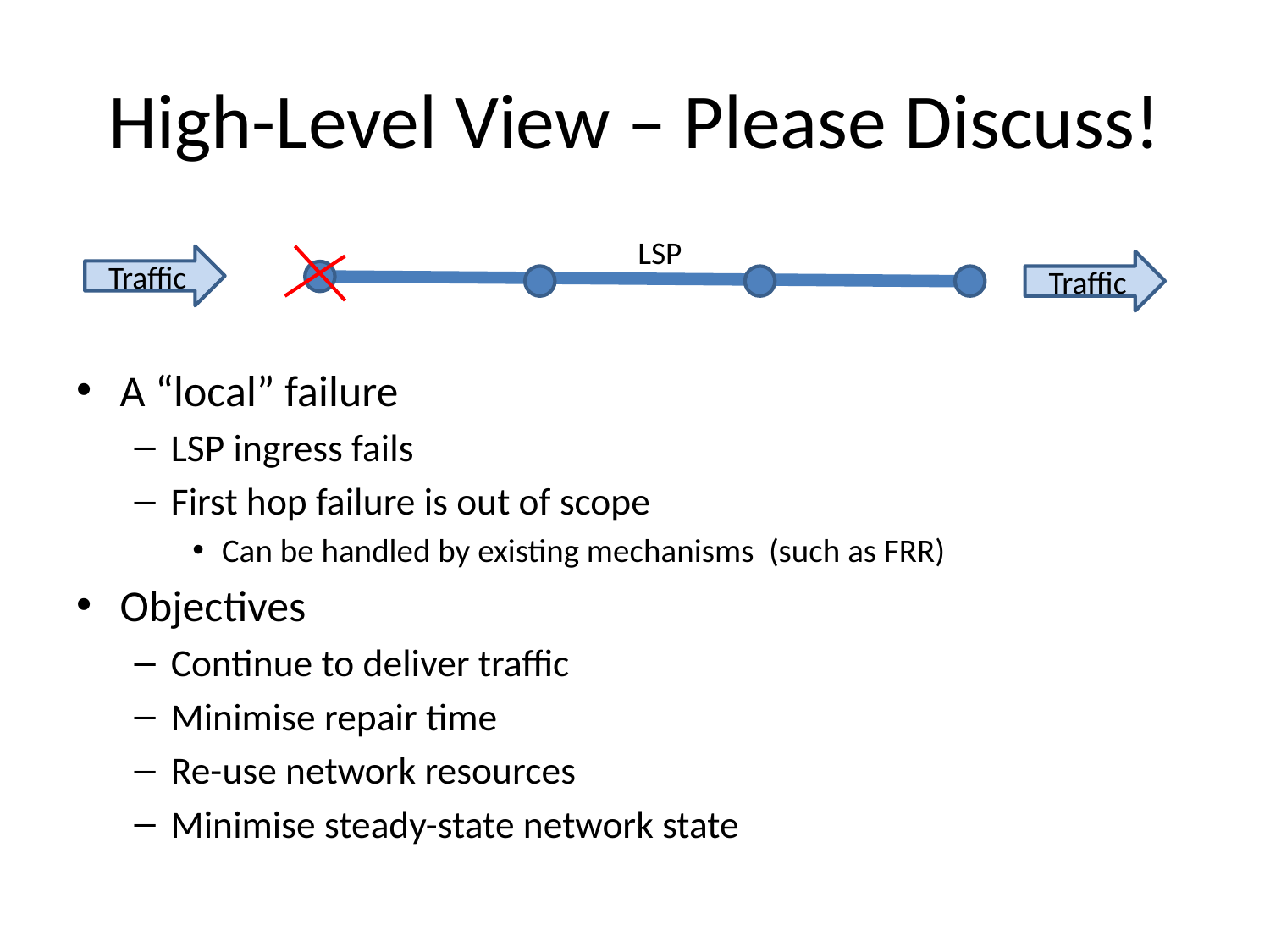

# High-Level View – Please Discuss!
LSP
Traffic
Traffic

A “local” failure
LSP ingress fails
First hop failure is out of scope
Can be handled by existing mechanisms  (such as FRR)
Objectives
Continue to deliver traffic
Minimise repair time
Re-use network resources
Minimise steady-state network state